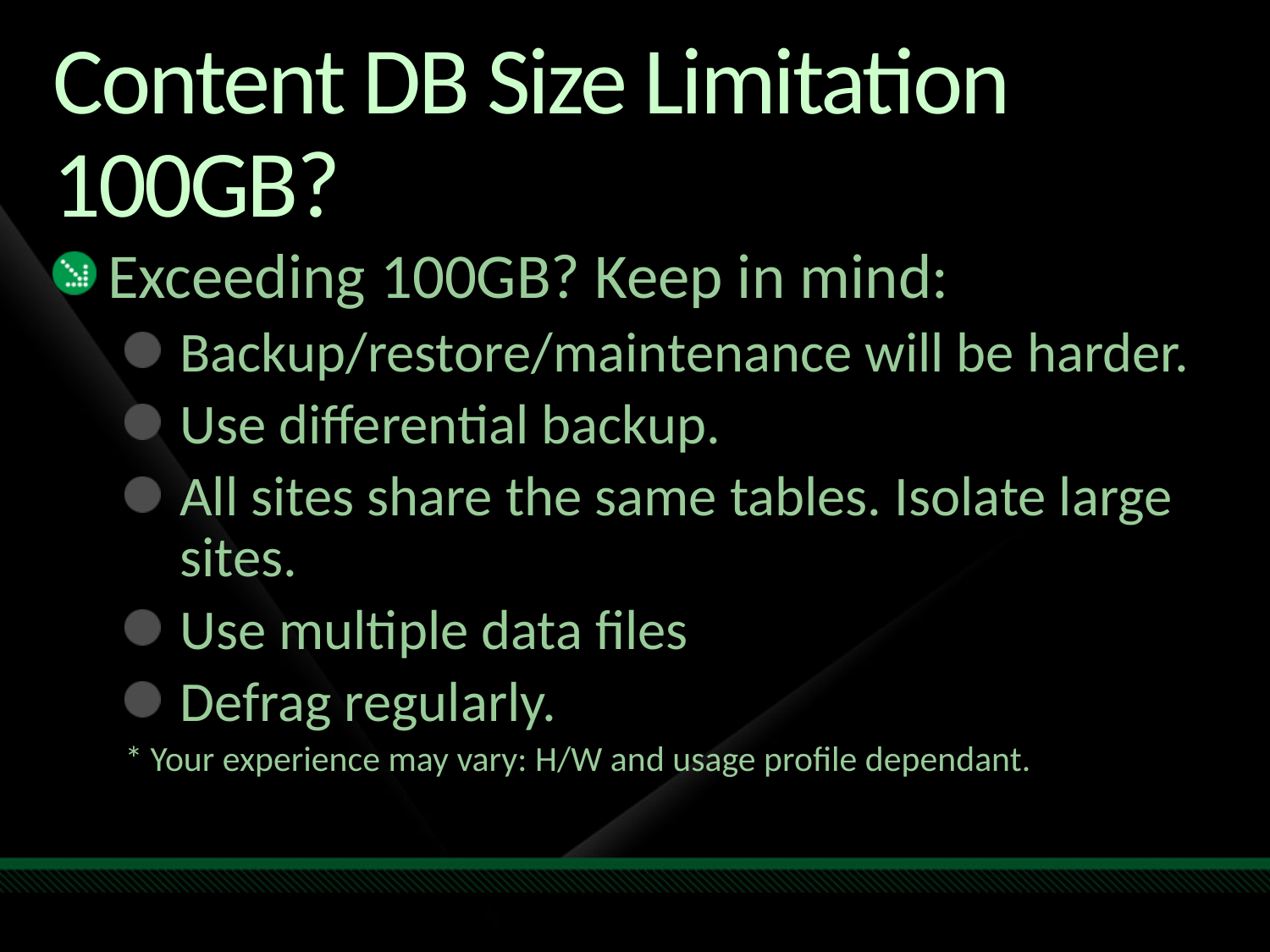

# Content DB Size Limitation 100GB?
Exceeding 100GB? Keep in mind:
Backup/restore/maintenance will be harder.
Use differential backup.
All sites share the same tables. Isolate large sites.
Use multiple data files
Defrag regularly.
* Your experience may vary: H/W and usage profile dependant.